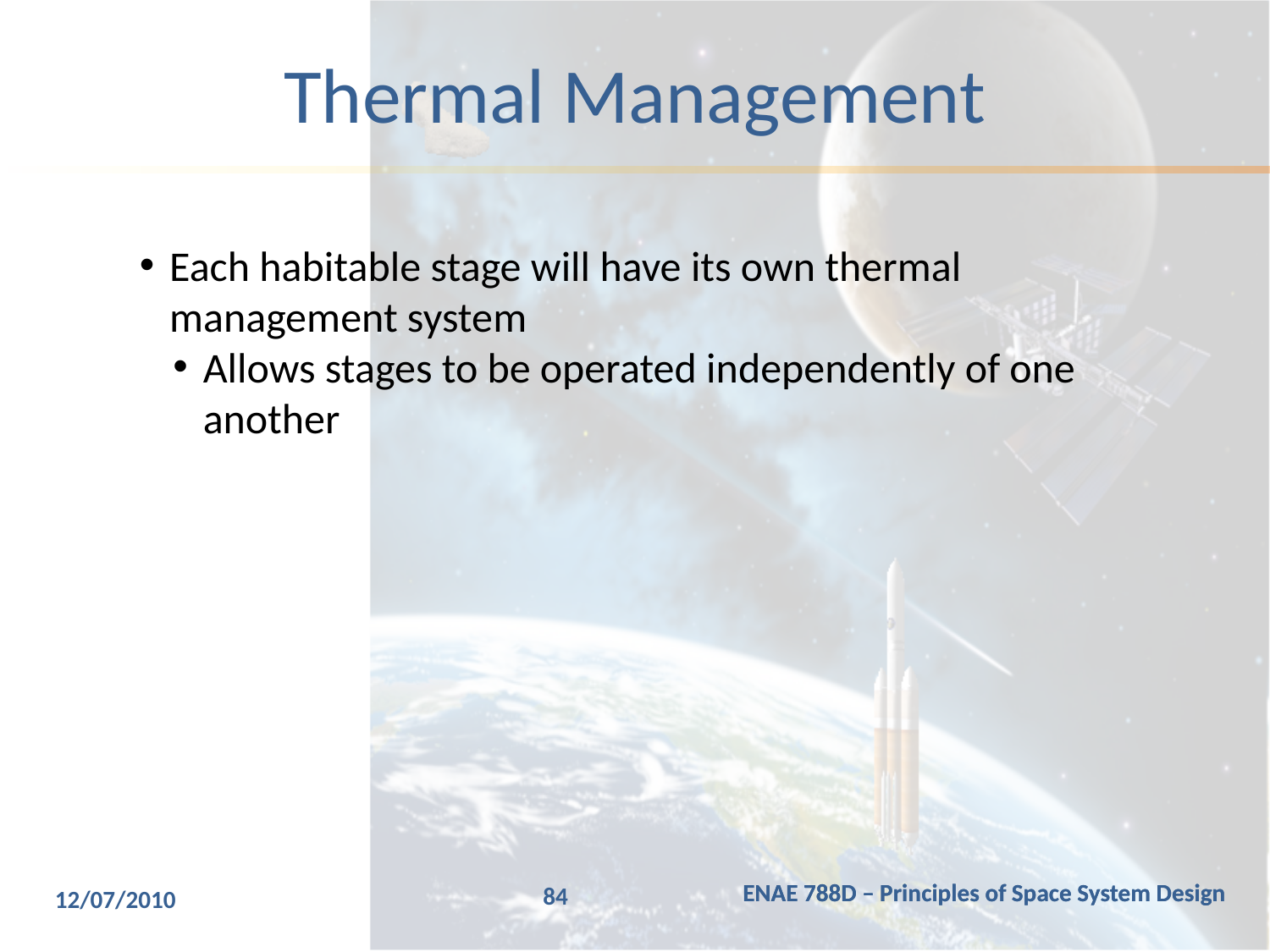

# Thermal Management
Each habitable stage will have its own thermal management system
Allows stages to be operated independently of one another